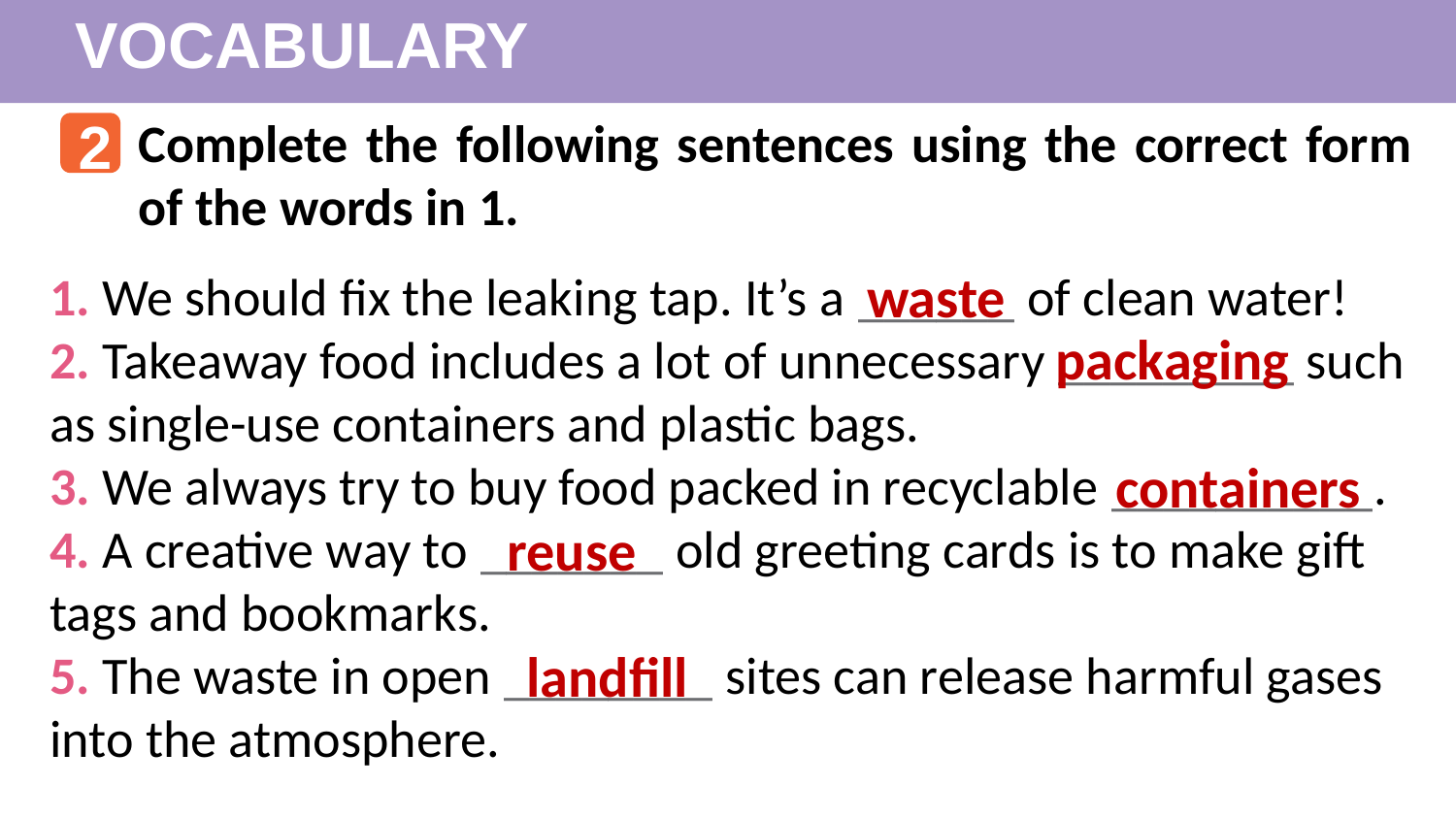

VOCABULARY

2
Complete the following sentences using the correct form of the words in 1.

waste
1. We should fix the leaking tap. It’s a ______ of clean water!
2. Takeaway food includes a lot of unnecessary _________ such as single-use containers and plastic bags.
3. We always try to buy food packed in recyclable __________.
4. A creative way to _______ old greeting cards is to make gift tags and bookmarks.
5. The waste in open ________ sites can release harmful gases into the atmosphere.
packaging
containers
reuse
landfill